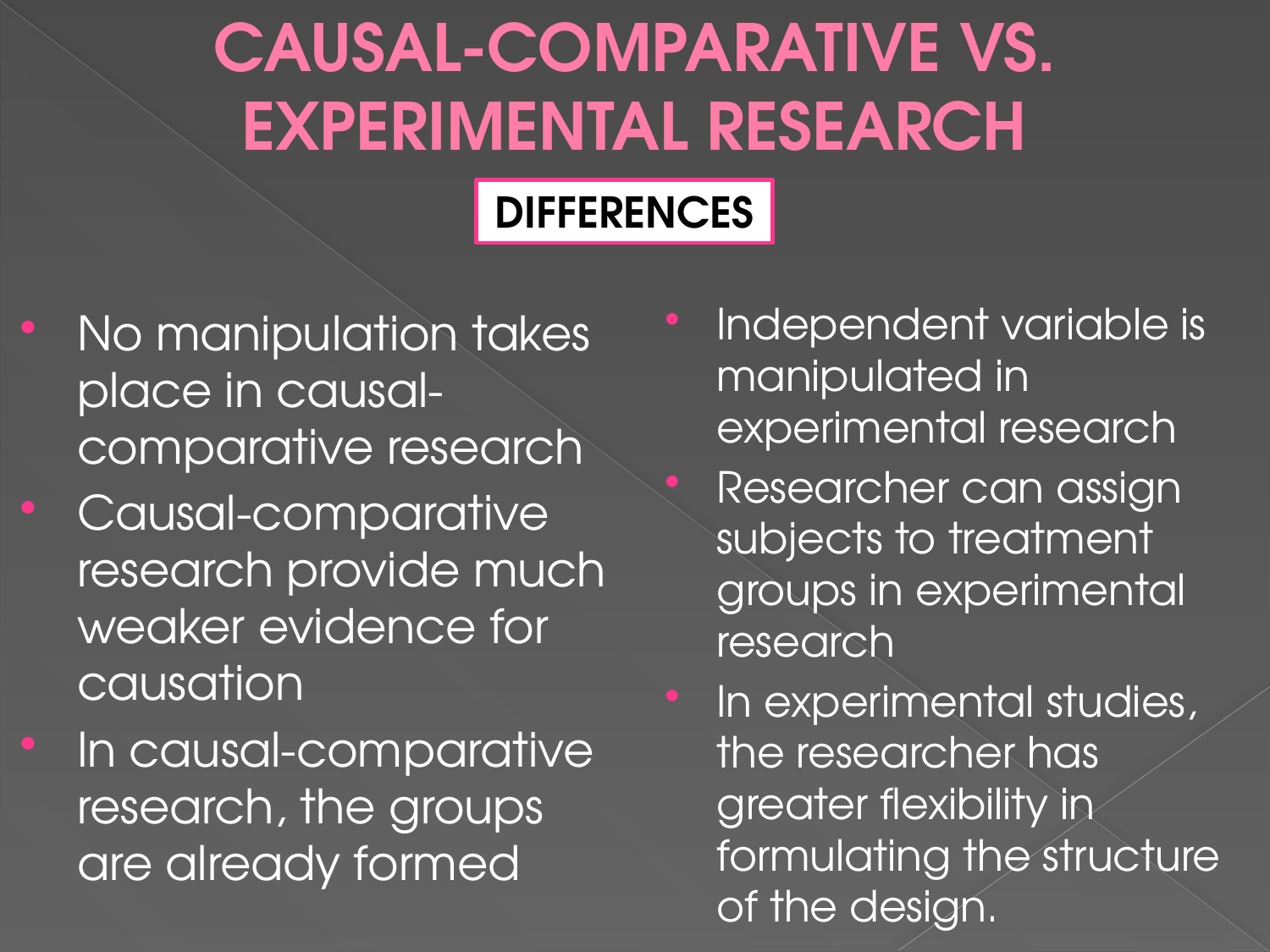

# CAUSAL-COMPARATIVE VS. EXPERIMENTAL RESEARCH
DIFFERENCES

No manipulation takes place in causal-comparative research
Causal-comparative research provide much weaker evidence for causation
In causal-comparative research, the groups are already formed

Independent variable is manipulated in experimental research
Researcher can assign subjects to treatment groups in experimental research
In experimental studies, the researcher has greater flexibility in formulating the structure of the design.